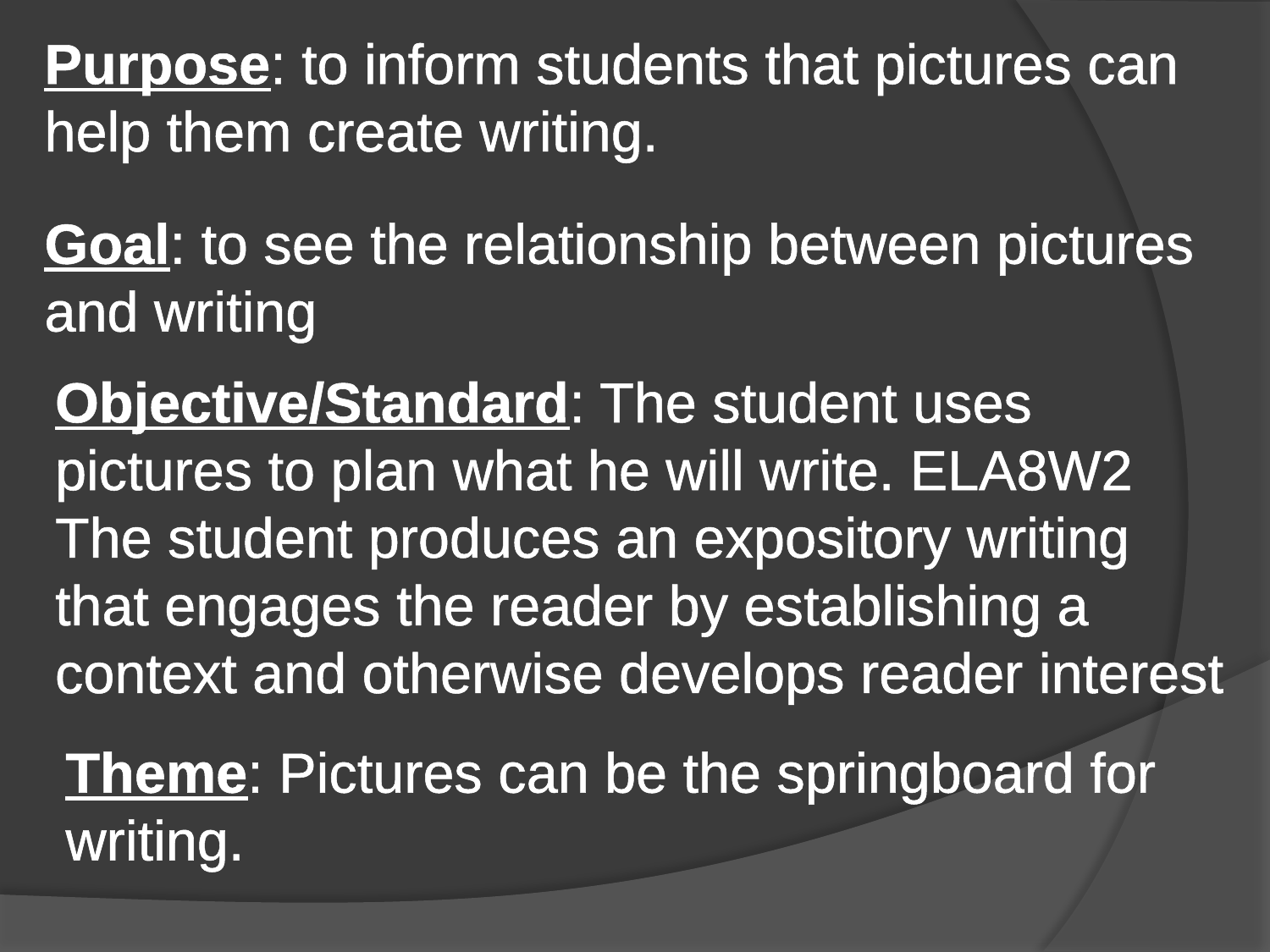

Purpose: to inform students that pictures can help them create writing.
Goal: to see the relationship between pictures and writing
Objective/Standard: The student uses pictures to plan what he will write. ELA8W2 The student produces an expository writing that engages the reader by establishing a context and otherwise develops reader interest
Theme: Pictures can be the springboard for writing.